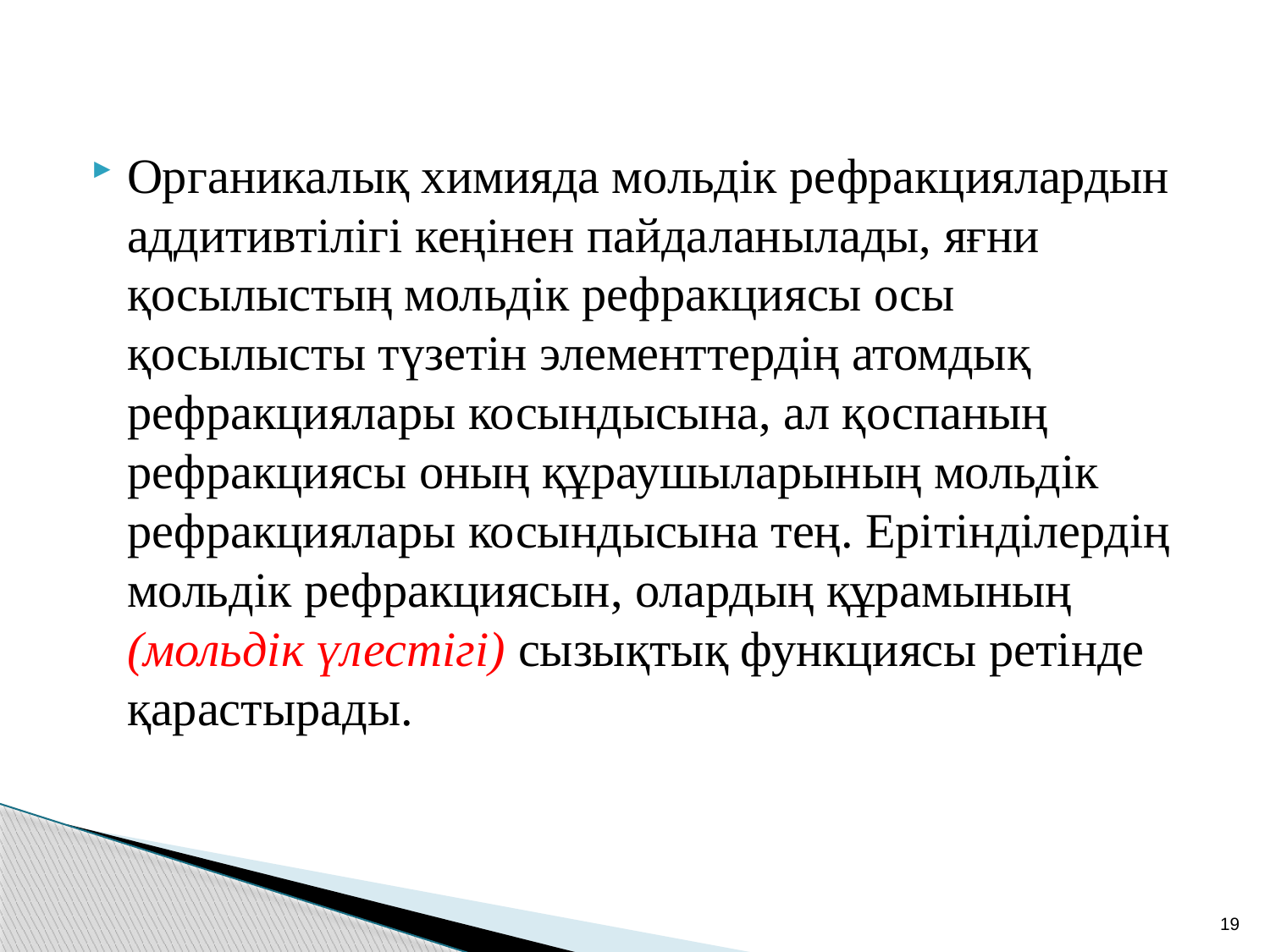

Органикалық химияда мольдік рефракциялардын аддитивтілігі кеңінен пайдаланылады, яғни қосылыстың мольдік рефракциясы осы қосылысты түзетін элементтердің атомдық рефракциялары косындысына, ал қоспаның рефракциясы оның құраушыларының мольдік рефракциялары косындысына тең. Ерітінділердің мольдік рефракциясын, олардың құрамының (мольдік үлестігі) сызықтық функциясы ретінде қарастырады.
19